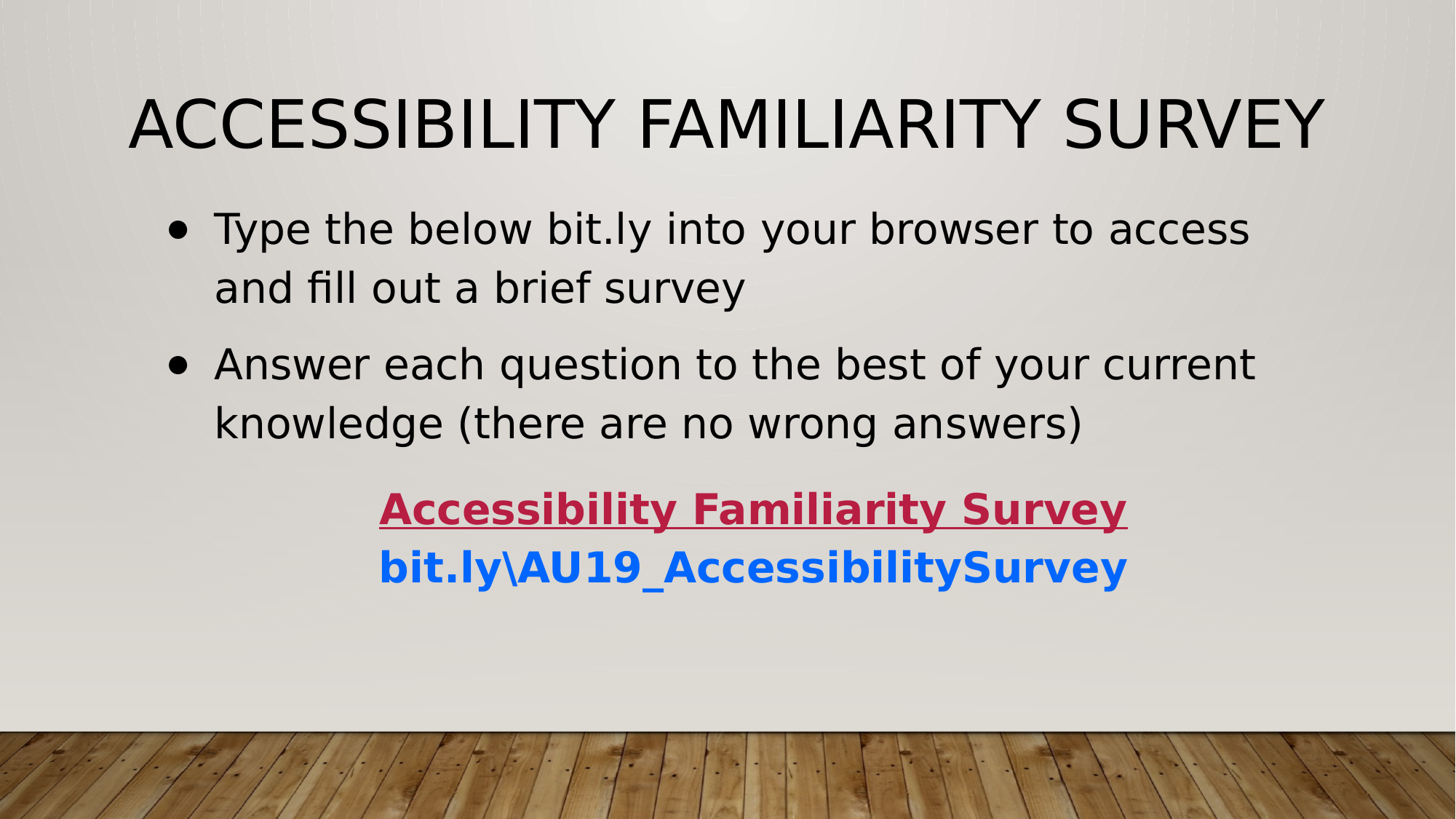

# Accessibility Familiarity Survey
Type the below bit.ly into your browser to access and fill out a brief survey
Answer each question to the best of your current knowledge (there are no wrong answers)
Accessibility Familiarity Survey
bit.ly\AU19_AccessibilitySurvey